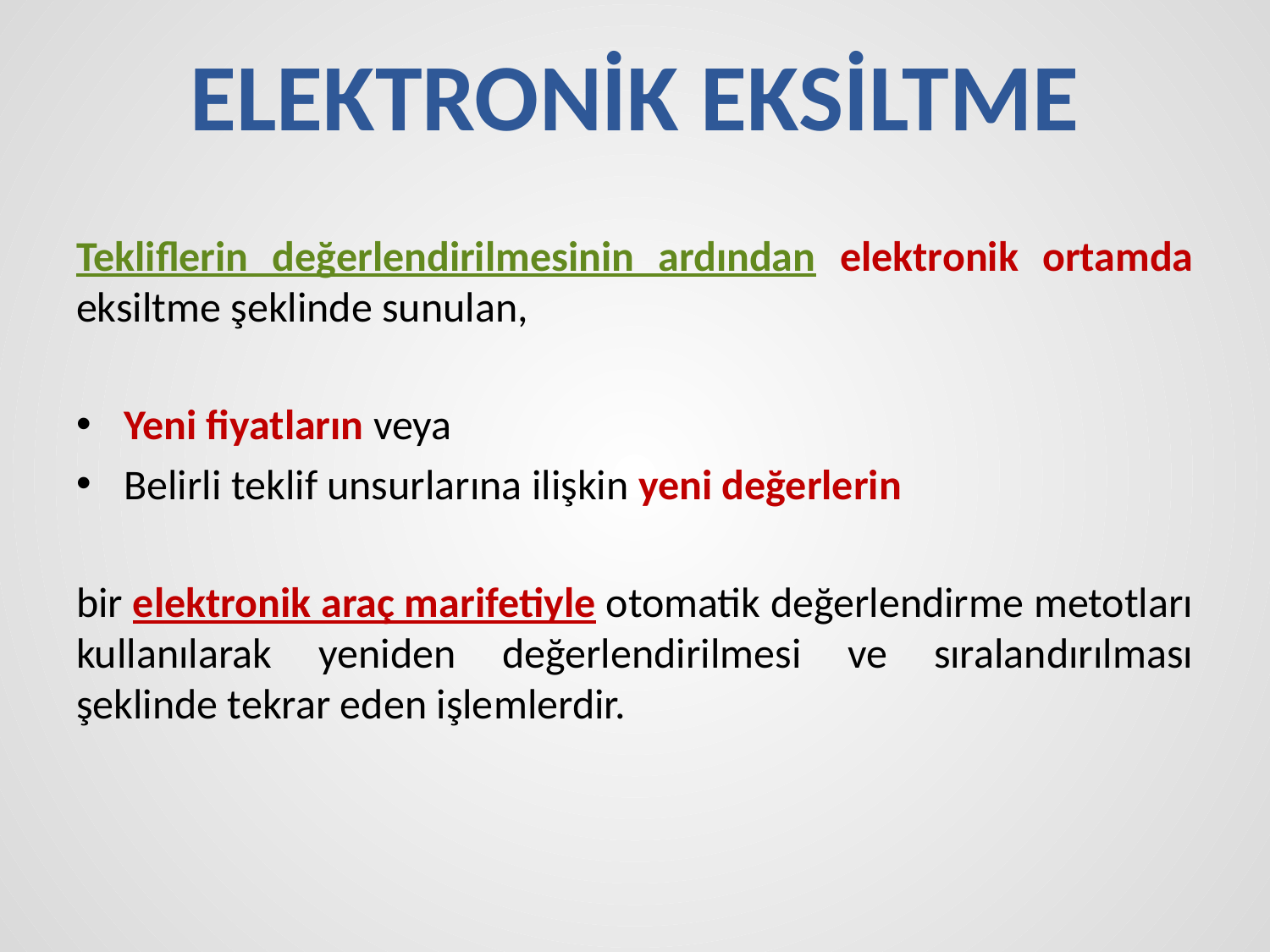

# ELEKTRONİK EKSİLTME
Tekliflerin değerlendirilmesinin ardından elektronik ortamda eksiltme şeklinde sunulan,

Yeni fiyatların veya
Belirli teklif unsurlarına ilişkin yeni değerlerin

bir elektronik araç marifetiyle otomatik değerlendirme metotları kullanılarak yeniden değerlendirilmesi ve sıralandırılması şeklinde tekrar eden işlemlerdir.